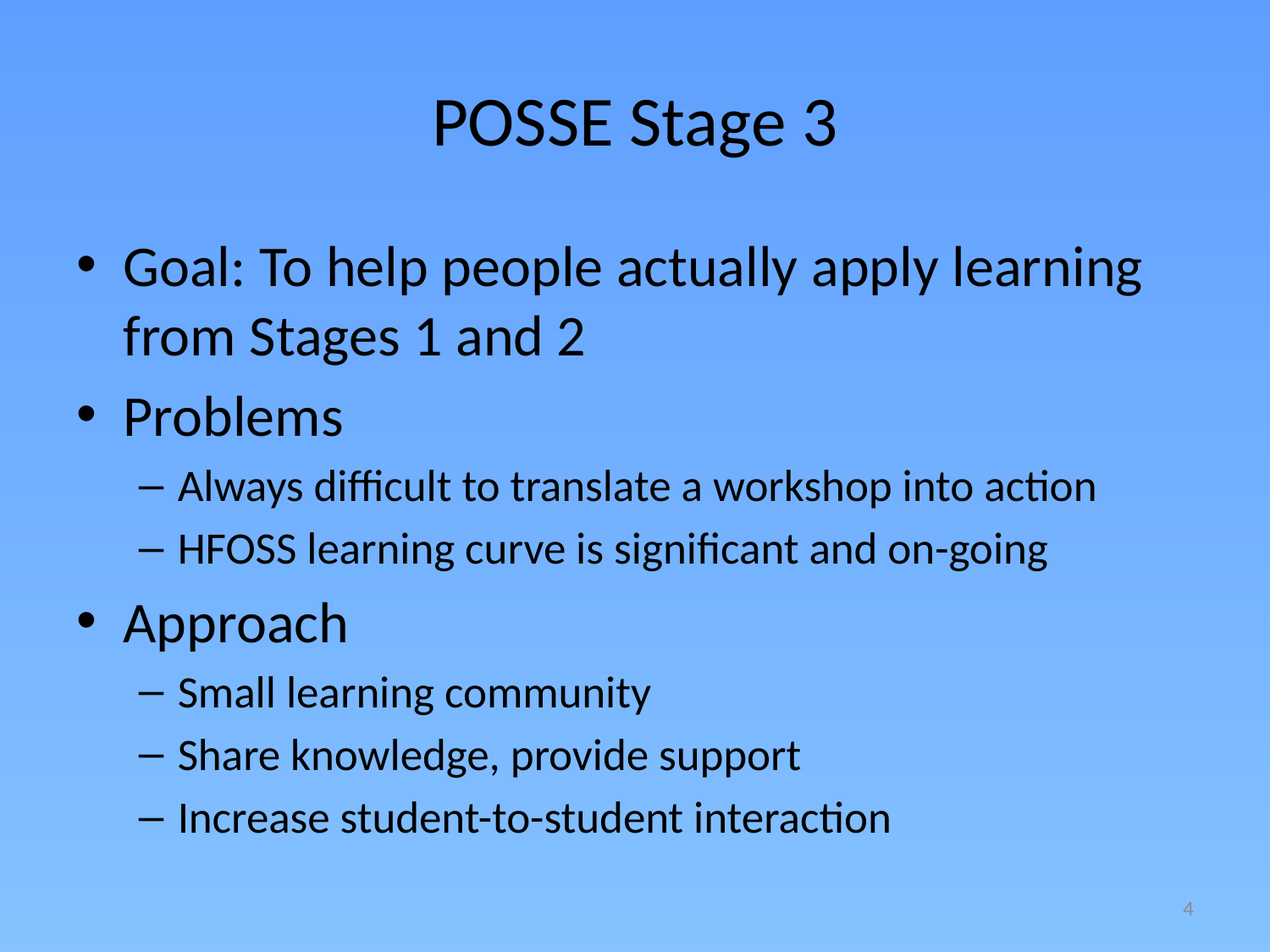

# POSSE Stage 3
Goal: To help people actually apply learning from Stages 1 and 2
Problems
Always difficult to translate a workshop into action
HFOSS learning curve is significant and on-going
Approach
Small learning community
Share knowledge, provide support
Increase student-to-student interaction
4